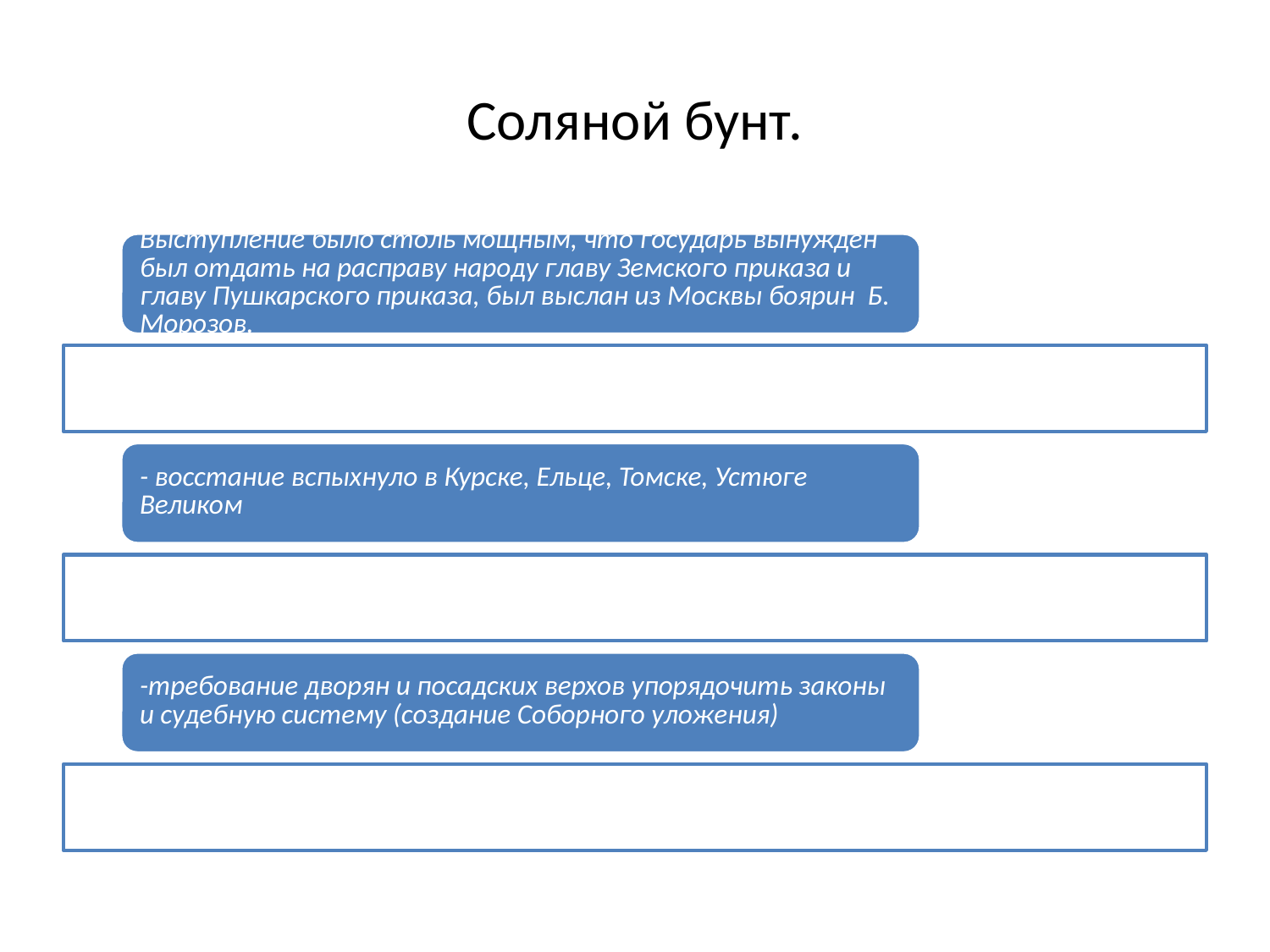

# Соляной бунт.
Выступление было столь мощным, что государь вынужден был отдать на расправу народу главу Земского приказа и главу Пушкарского приказа, был выслан из Москвы боярин  Б. Морозов.
- восстание вспыхнуло в Курске, Ельце, Томске, Устюге Великом
-требование дворян и посадских верхов упорядочить законы и судебную систему (создание Соборного уложения)